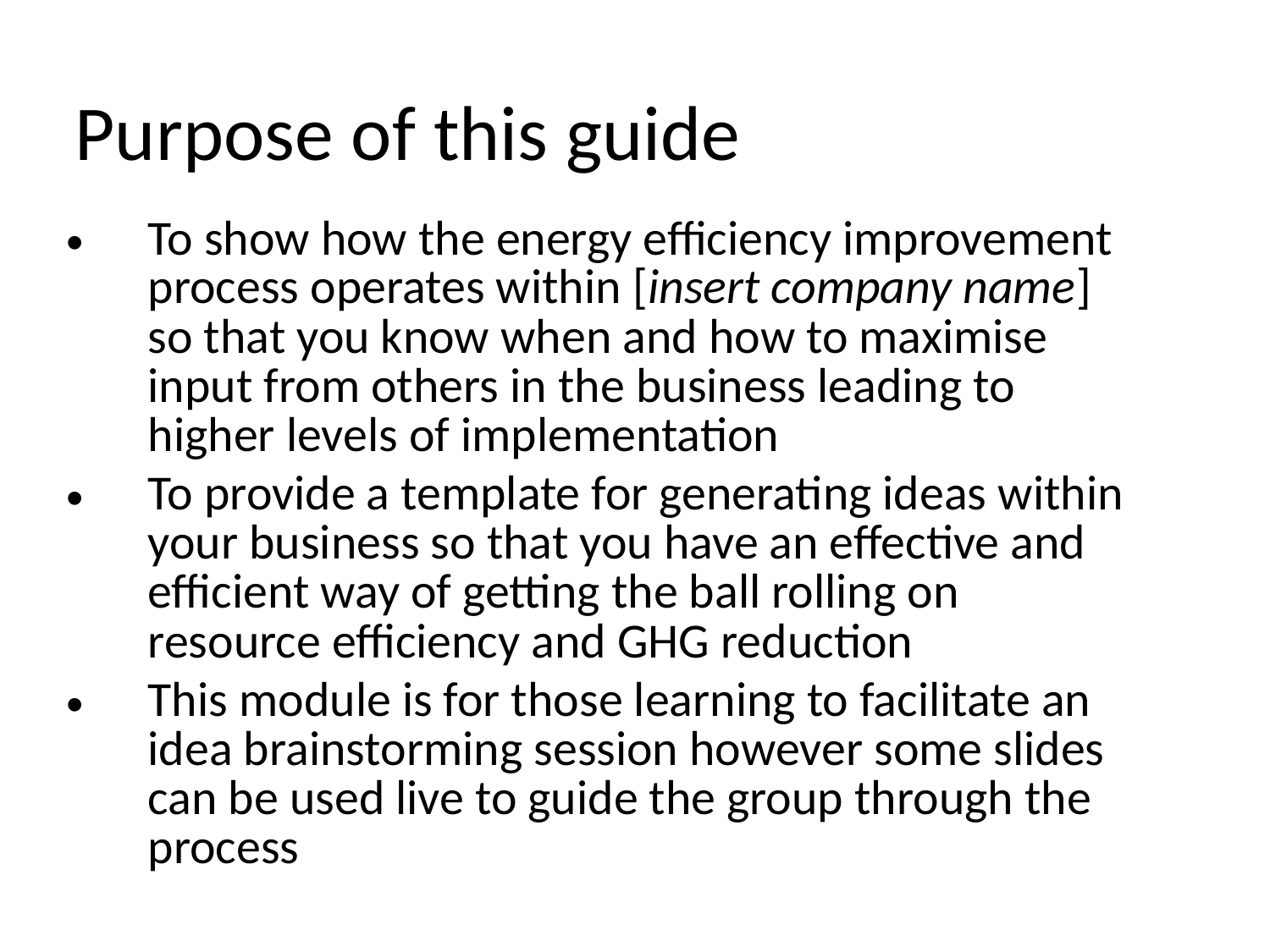

Purpose of this guide
To show how the energy efficiency improvement process operates within [insert company name] so that you know when and how to maximise input from others in the business leading to higher levels of implementation
To provide a template for generating ideas within your business so that you have an effective and efficient way of getting the ball rolling on resource efficiency and GHG reduction
This module is for those learning to facilitate an idea brainstorming session however some slides can be used live to guide the group through the process